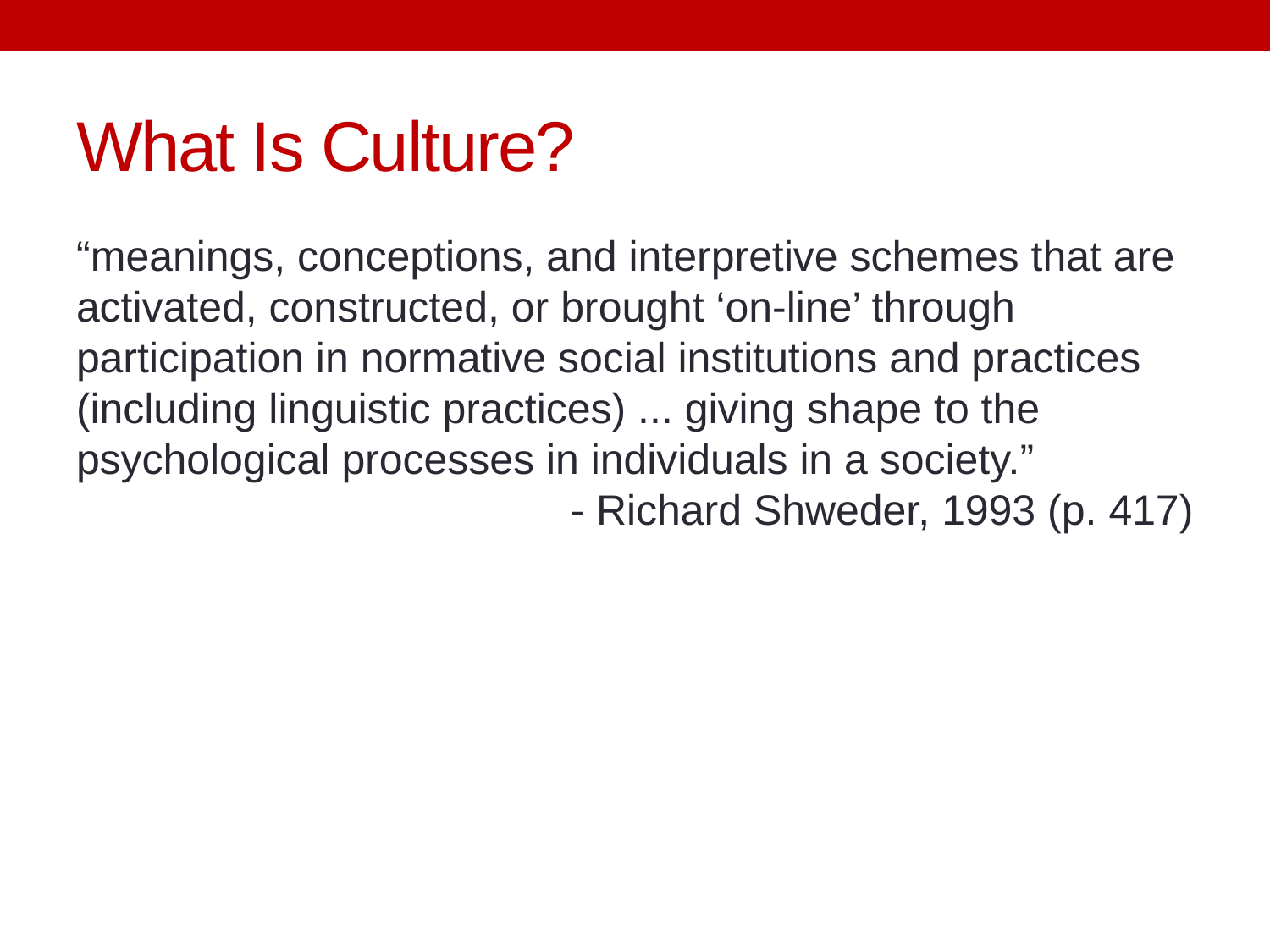

# What Is Culture?
“meanings, conceptions, and interpretive schemes that are activated, constructed, or brought ‘on-line’ through participation in normative social institutions and practices (including linguistic practices) ... giving shape to the psychological processes in individuals in a society.”
- Richard Shweder, 1993 (p. 417)